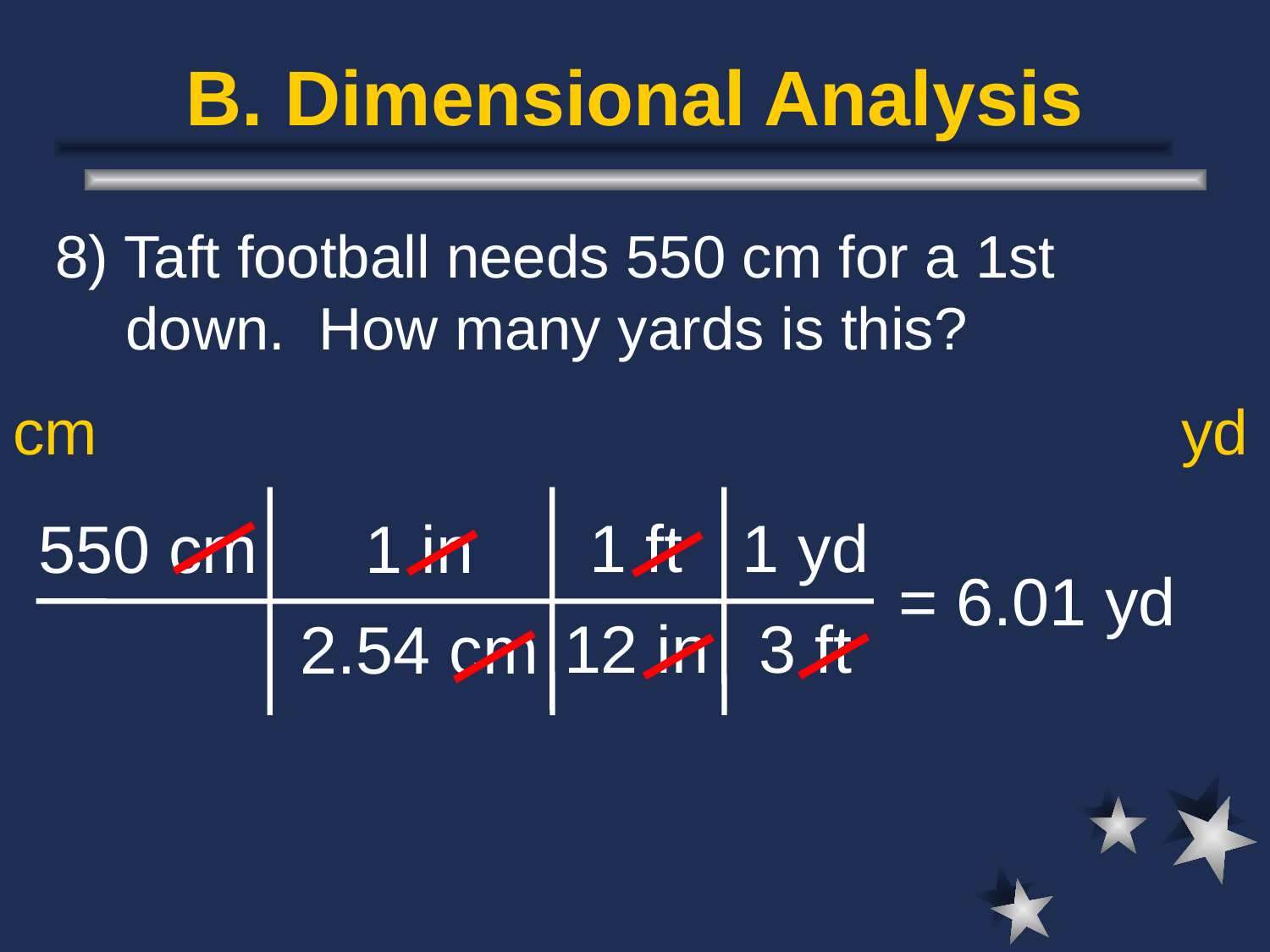

# B. Dimensional Analysis
8) Taft football needs 550 cm for a 1st 	down.  How many yards is this?
cm
yd

1 ft
12 in
1 yd
3 ft
1 in
2.54 cm
550 cm

= 6.01 yd